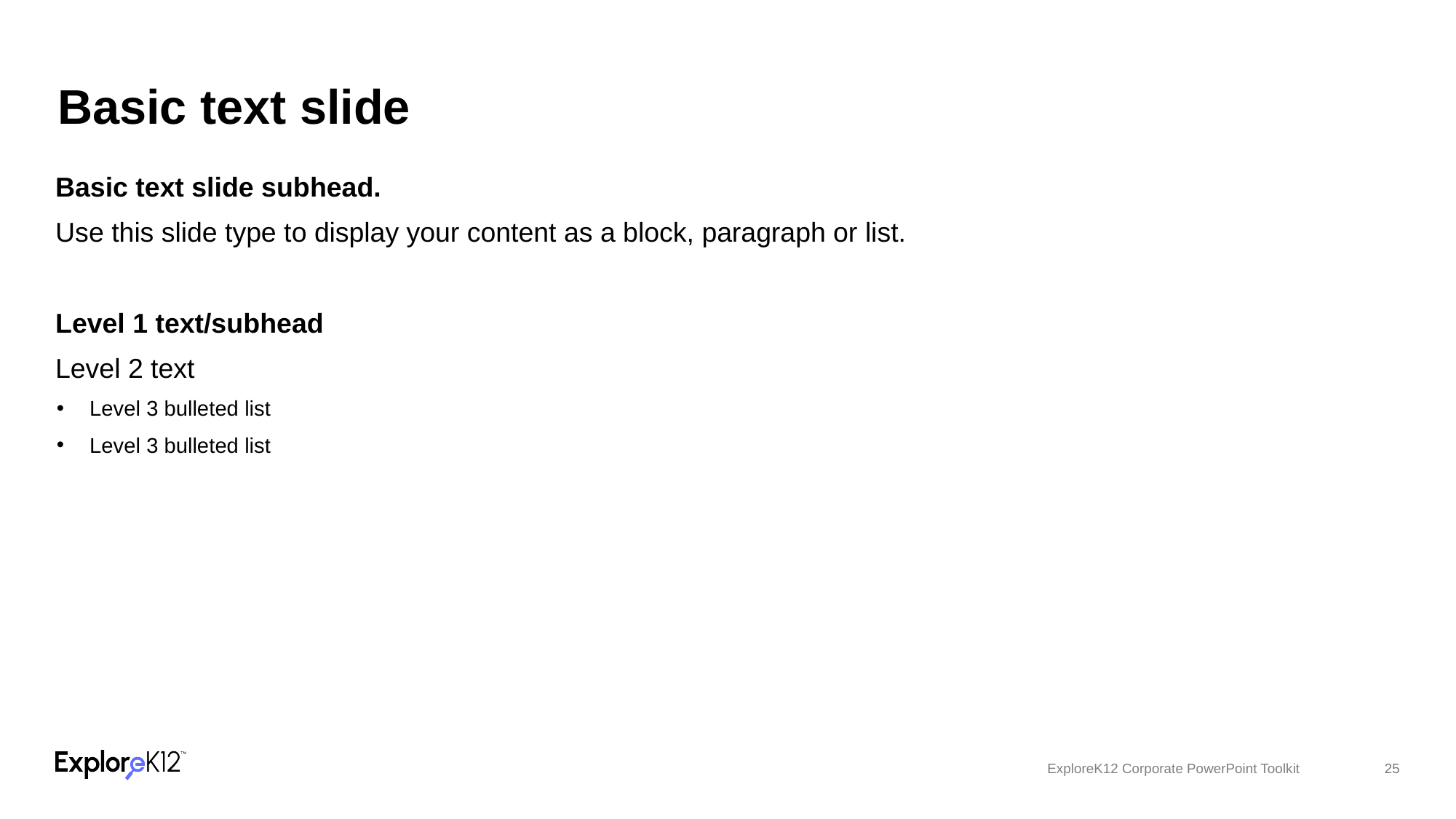

# Basic text slide
Basic text slide subhead.
Use this slide type to display your content as a block, paragraph or list.

Level 1 text/subhead
Level 2 text
Level 3 bulleted list
Level 3 bulleted list
ExploreK12 Corporate PowerPoint Toolkit
25